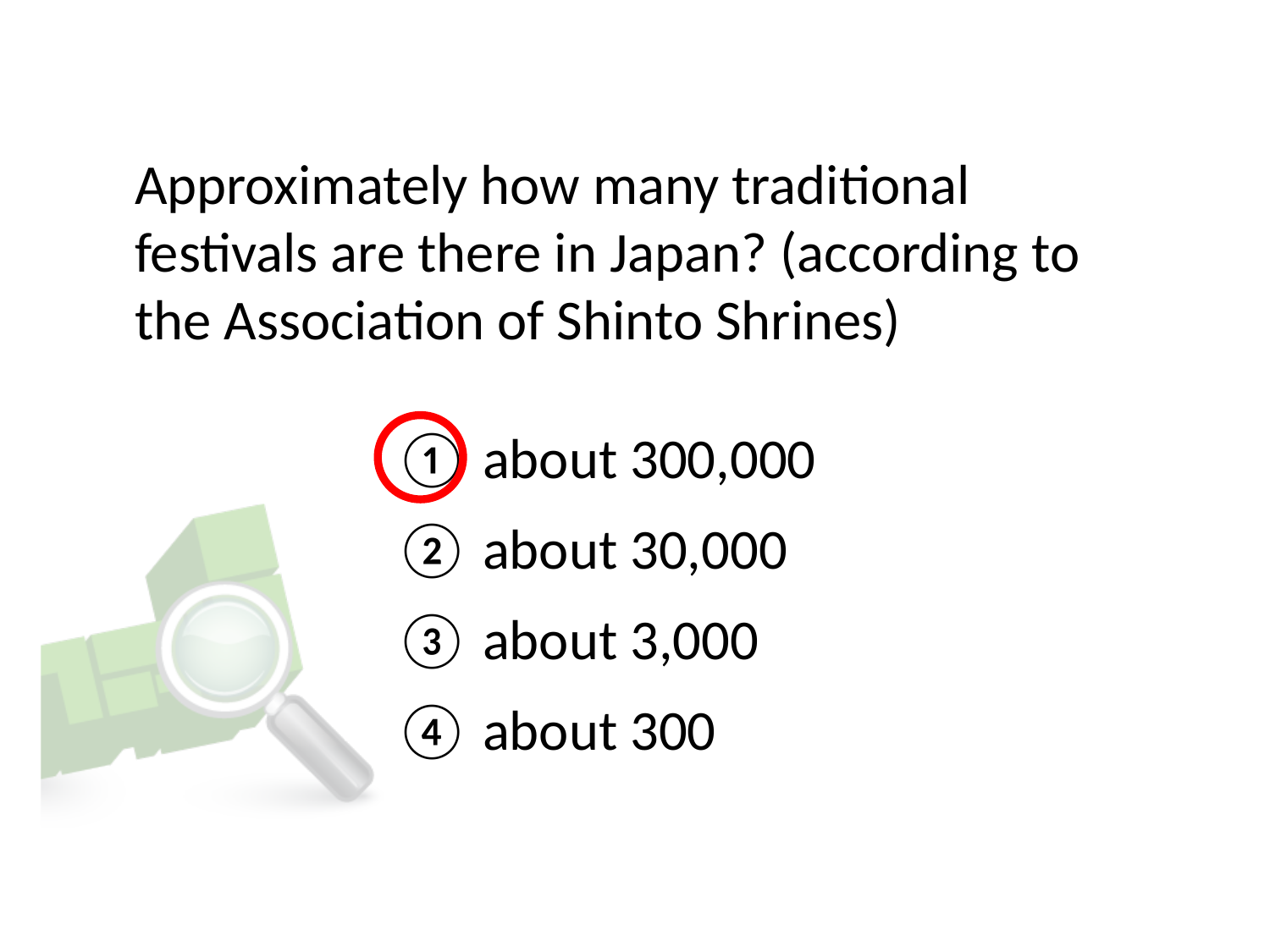

# Approximately how many traditional festivals are there in Japan? (according to the Association of Shinto Shrines)

① about 300,000
② about 30,000
③ about 3,000
④ about 300